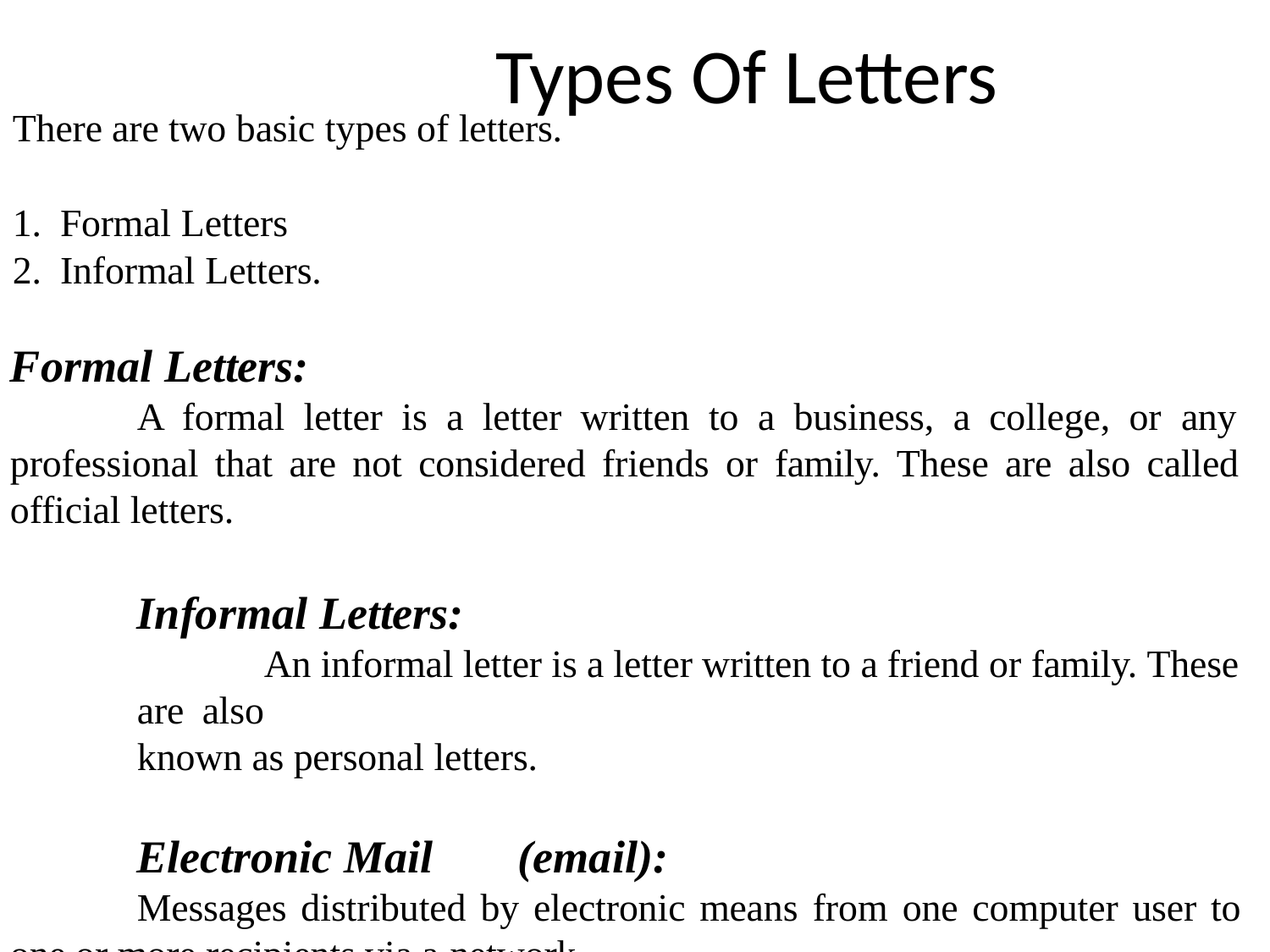

# Types Of Letters
There are two basic types of letters.

Formal Letters
Informal Letters.

Formal Letters:
A formal letter is a letter written to a business, a college, or any  professional that are not considered friends or family. These are also called  official letters.

Informal Letters:
An informal letter is a letter written to a friend or family. These are also
known as personal letters.

Electronic Mail	(email):
Messages distributed by electronic means from one computer user to  one or more recipients via a network.